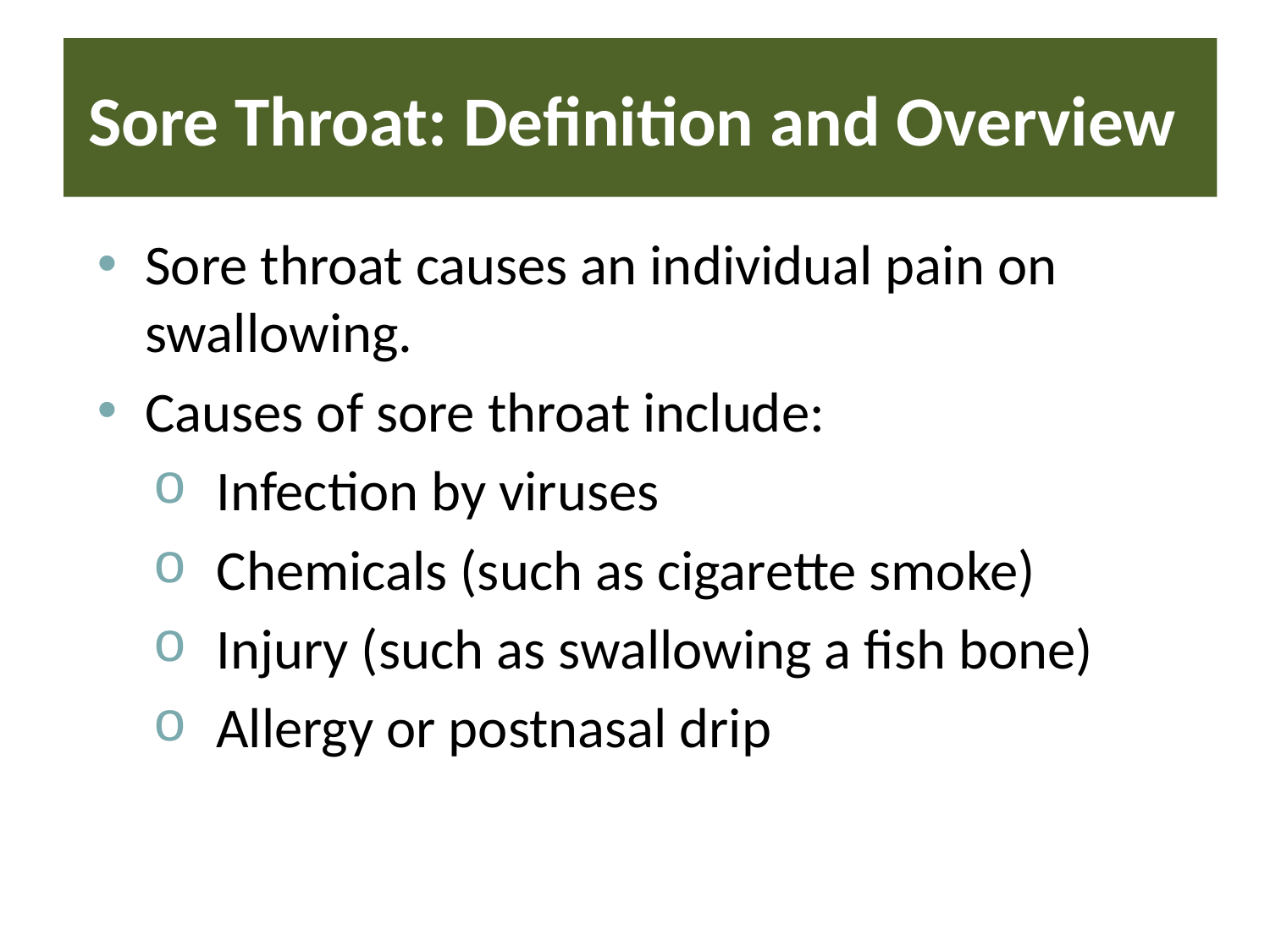

# Sore Throat: Definition and Overview
Sore throat causes an individual pain on swallowing.
Causes of sore throat include:
Infection by viruses
Chemicals (such as cigarette smoke)
Injury (such as swallowing a fish bone)
Allergy or postnasal drip